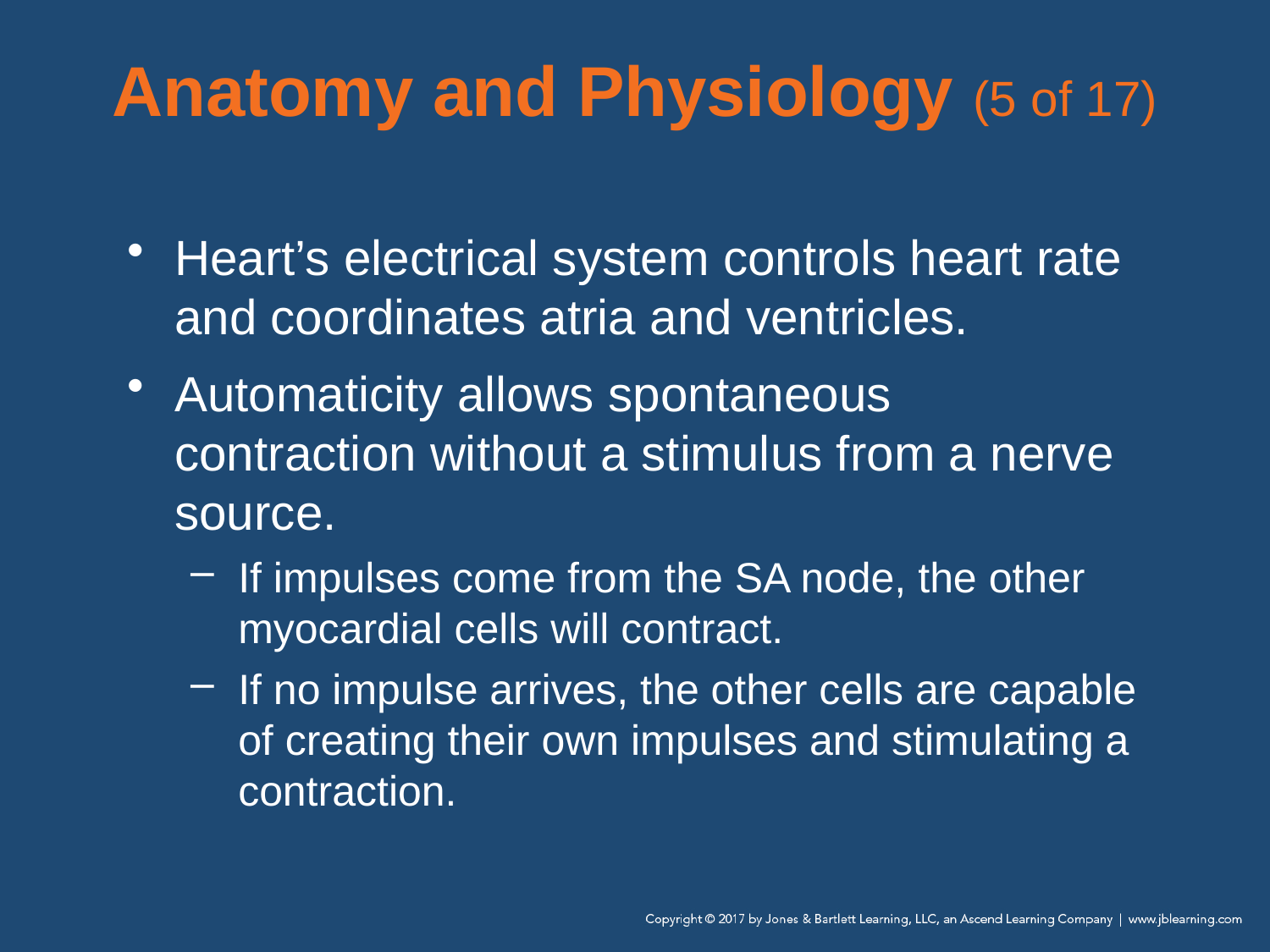

# Anatomy and Physiology (5 of 17)
Heart’s electrical system controls heart rate and coordinates atria and ventricles.
Automaticity allows spontaneous contraction without a stimulus from a nerve source.
If impulses come from the SA node, the other myocardial cells will contract.
If no impulse arrives, the other cells are capable of creating their own impulses and stimulating a contraction.